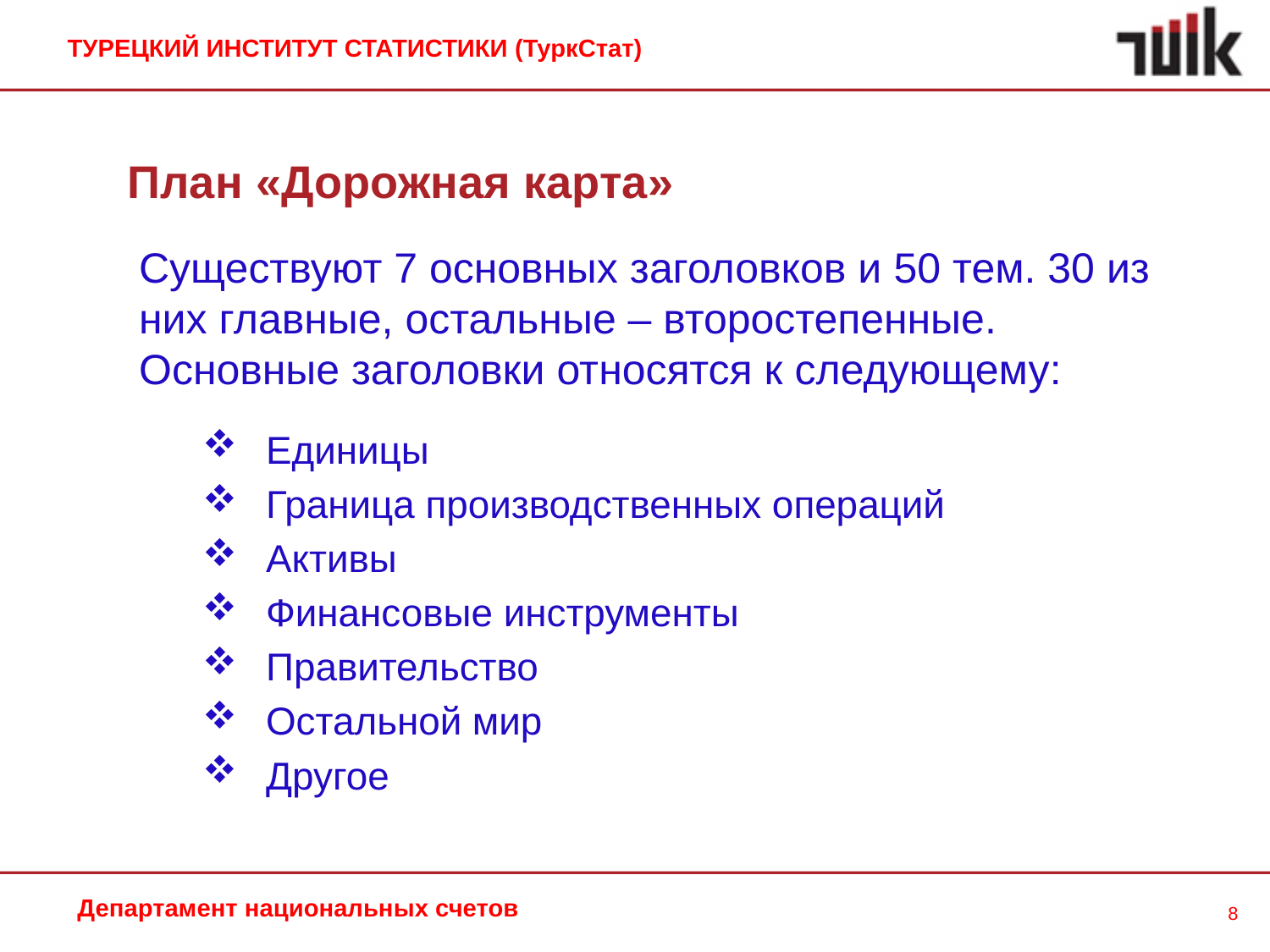

ТУРЕЦКИЙ ИНСТИТУТ СТАТИСТИКИ (ТуркСтат)
План «Дорожная карта»

Существуют 7 основных заголовков и 50 тем. 30 из них главные, остальные – второстепенные. Основные заголовки относятся к следующему:

Единицы
Граница производственных операций
Активы
Финансовые инструменты
Правительство
Остальной мир
Другое
Департамент национальных счетов
8